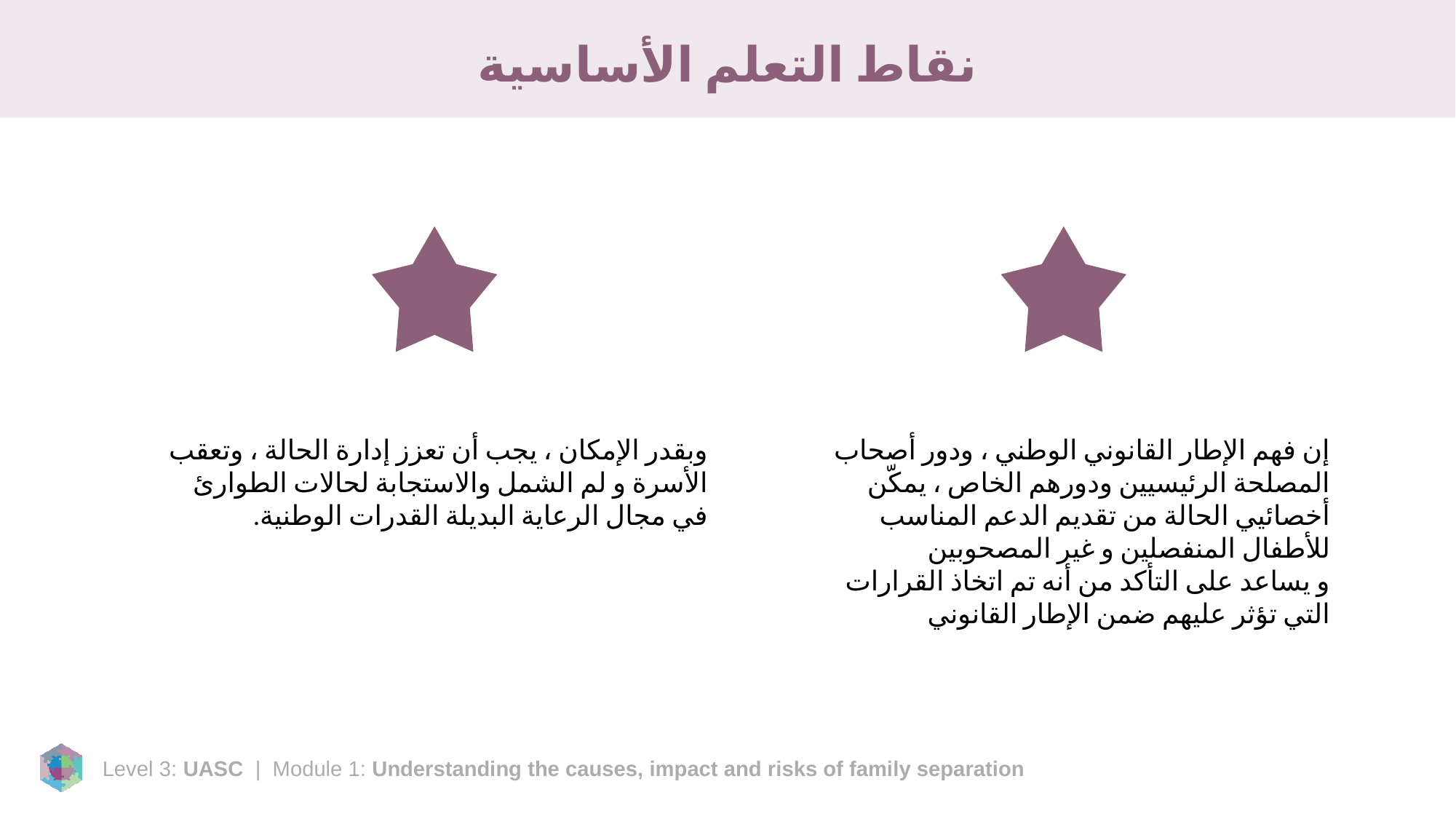

# نقاط التعلم الأساسية

وبقدر الإمكان ، يجب أن تعزز إدارة الحالة ، وتعقب الأسرة و لم الشمل والاستجابة لحالات الطوارئ في مجال الرعاية البديلة القدرات الوطنية.
إن فهم الإطار القانوني الوطني ، ودور أصحاب المصلحة الرئيسيين ودورهم الخاص ، يمكّن أخصائيي الحالة من تقديم الدعم المناسب للأطفال المنفصلين و غير المصحوبين
و يساعد على التأكد من أنه تم اتخاذ القرارات التي تؤثر عليهم ضمن الإطار القانوني